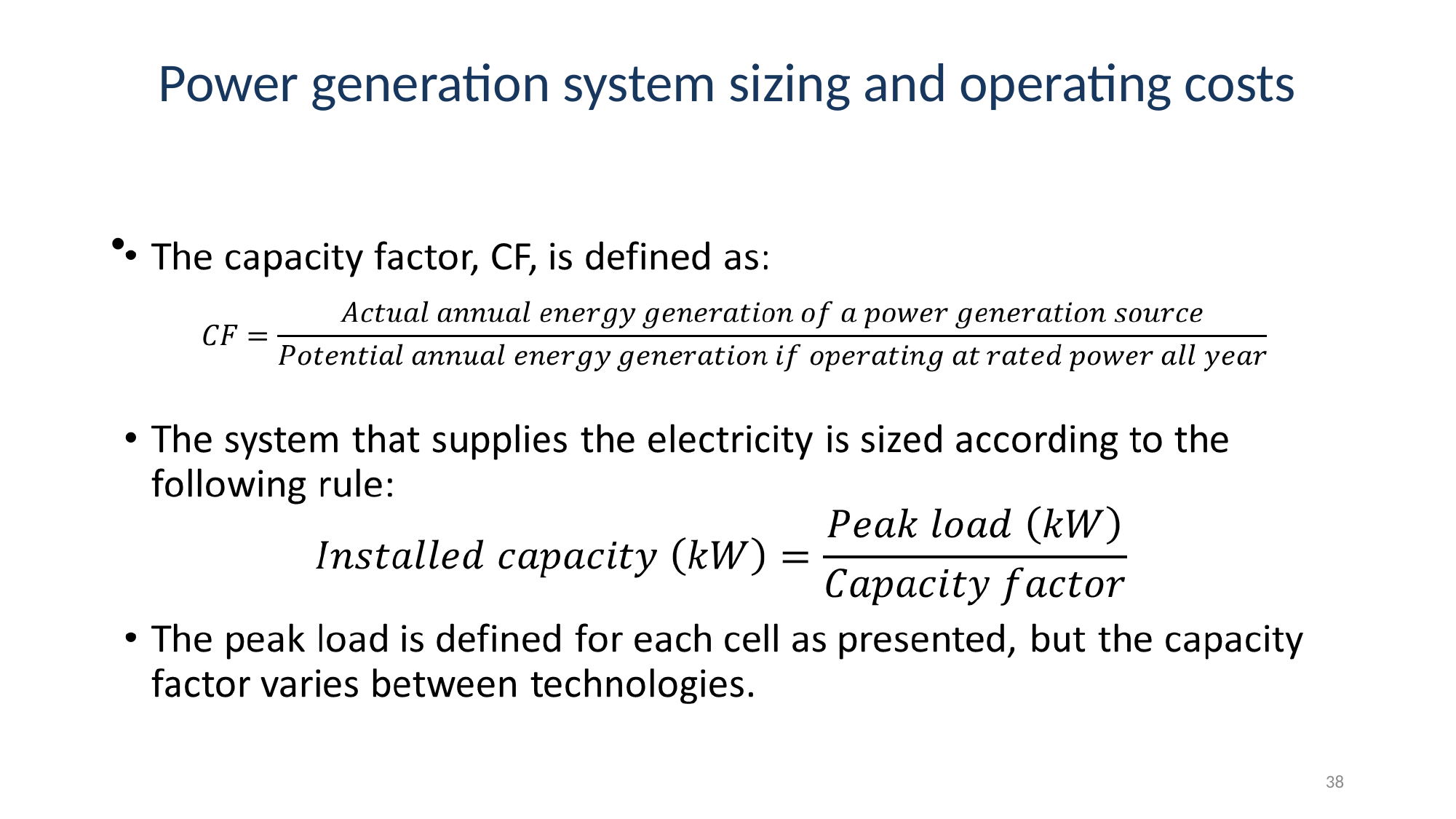

# Power generation system sizing and operating costs

38